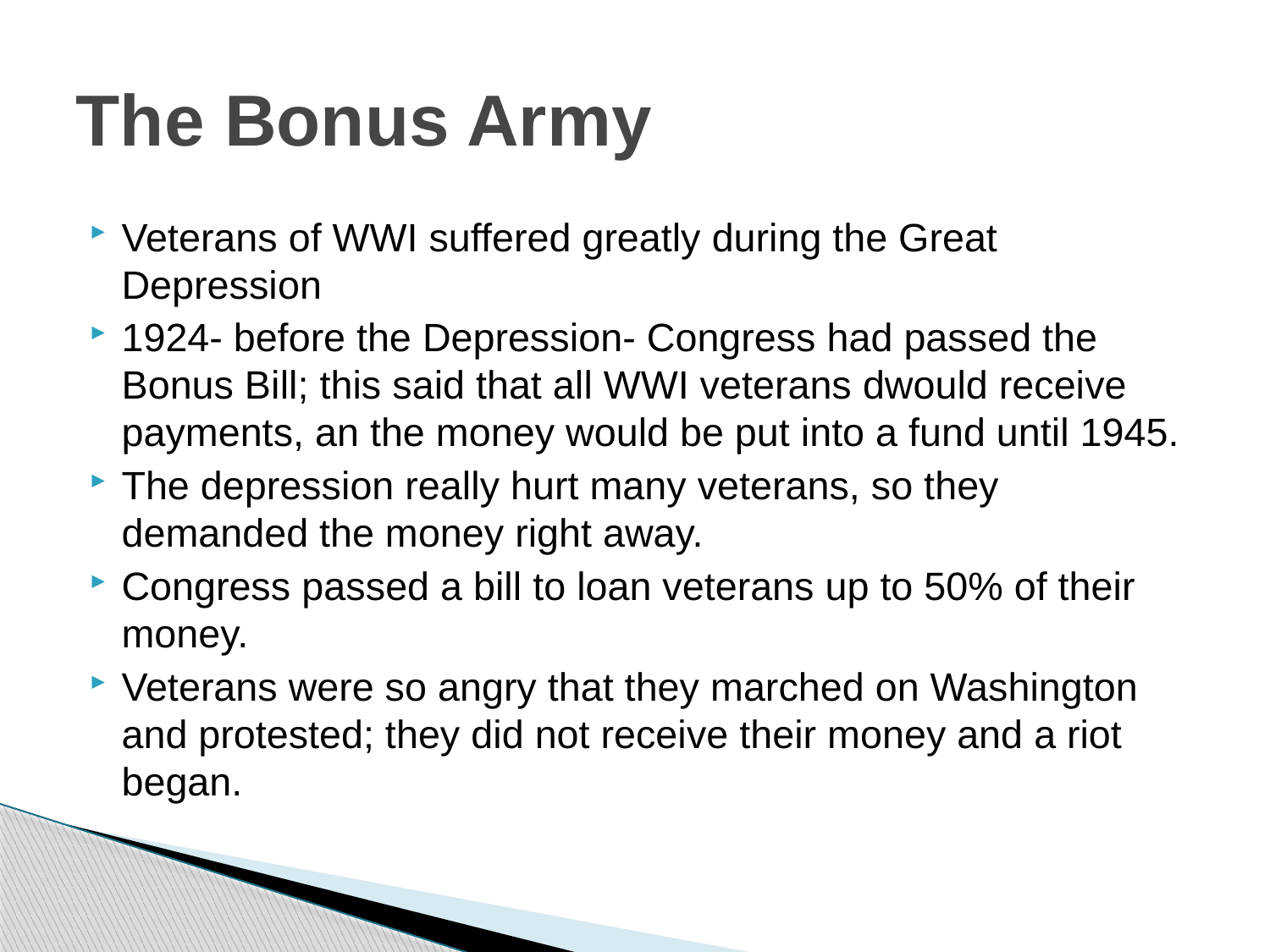

# The Bonus Army
Veterans of WWI suffered greatly during the Great Depression
1924- before the Depression- Congress had passed the Bonus Bill; this said that all WWI veterans dwould receive payments, an the money would be put into a fund until 1945.
The depression really hurt many veterans, so they demanded the money right away.
Congress passed a bill to loan veterans up to 50% of their money.
Veterans were so angry that they marched on Washington and protested; they did not receive their money and a riot began.